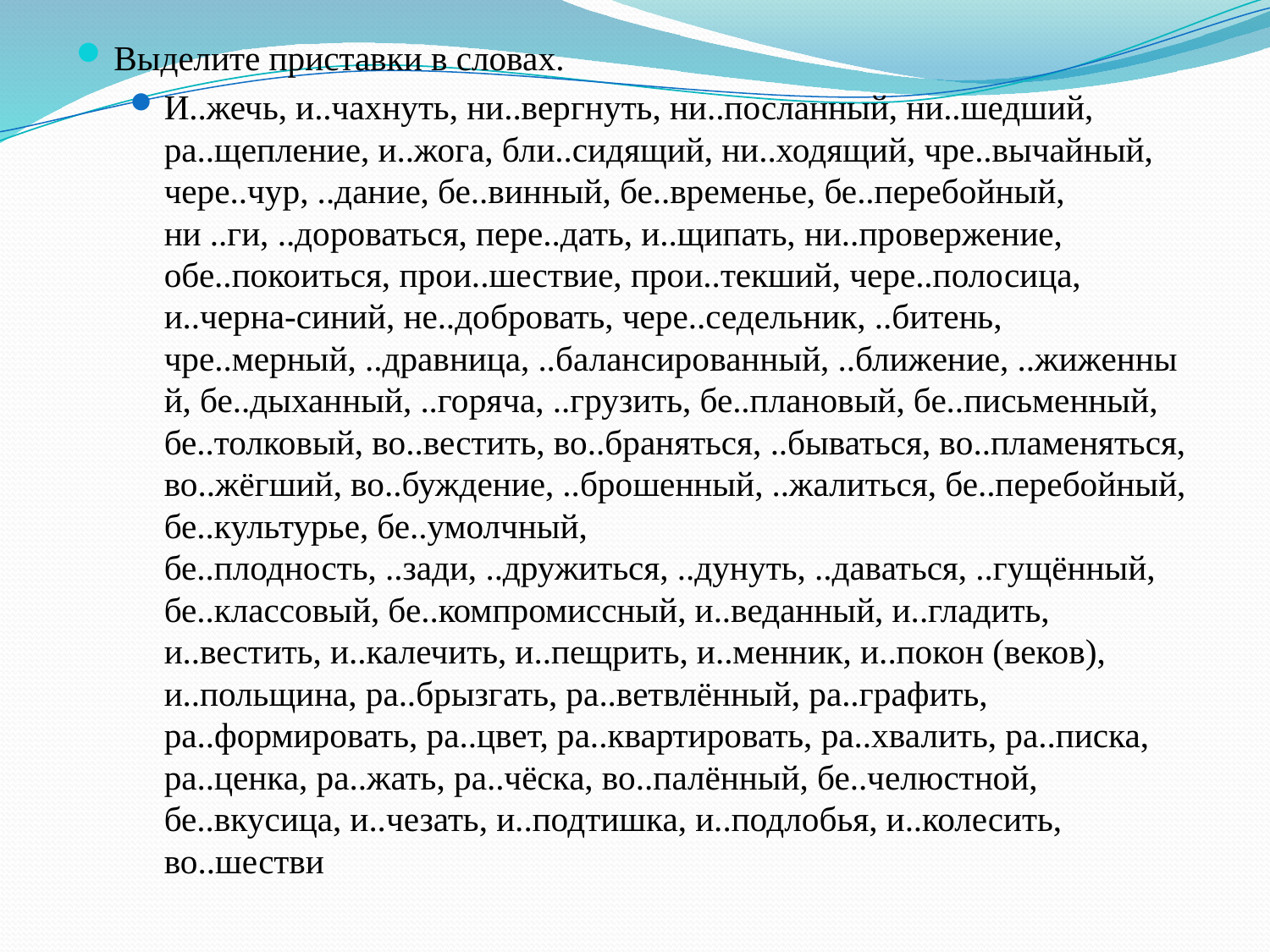

Выделите приставки в словах.
И..жечь, и..чахнуть, ни..вергнуть, ни..посланный, ни..шедший, ра..щепление, и..жога, бли..сидящий, ни..ходящий, чре..вычайный, чере..чур, ..дание, бе..винный, бе..временье, бе..перебойный, ни ..ги, ..дороваться, пере..дать, и..щипать, ни..провержение, обе..покоиться, прои..шествие, прои..текший, чере..полосица, и..черна-синий, не..добровать, чере..седельник, ..битень, чре..мерный, ..дравница, ..балансированный, ..ближение, ..жиженный, бе..дыханный, ..горяча, ..грузить, бе..плановый, бе..письменный, бе..толковый, во..вестить, во..браняться, ..бываться, во..пламеняться, во..жёгший, во..буждение, ..брошенный, ..жалиться, бе..перебойный, бе..культурье, бе..умолчный, бе..плодность, ..зади, ..дружиться, ..дунуть, ..даваться, ..гущённый, бе..классовый, бе..компромиссный, и..веданный, и..гладить, и..вестить, и..калечить, и..пещрить, и..менник, и..покон (веков), и..польщина, ра..брызгать, ра..ветвлённый, ра..графить, ра..формировать, ра..цвет, ра..квартировать, ра..хвалить, ра..писка, ра..ценка, ра..жать, ра..чёска, во..палённый, бе..челюстной, бе..вкусица, и..чезать, и..подтишка, и..подлобья, и..колесить, во..шестви